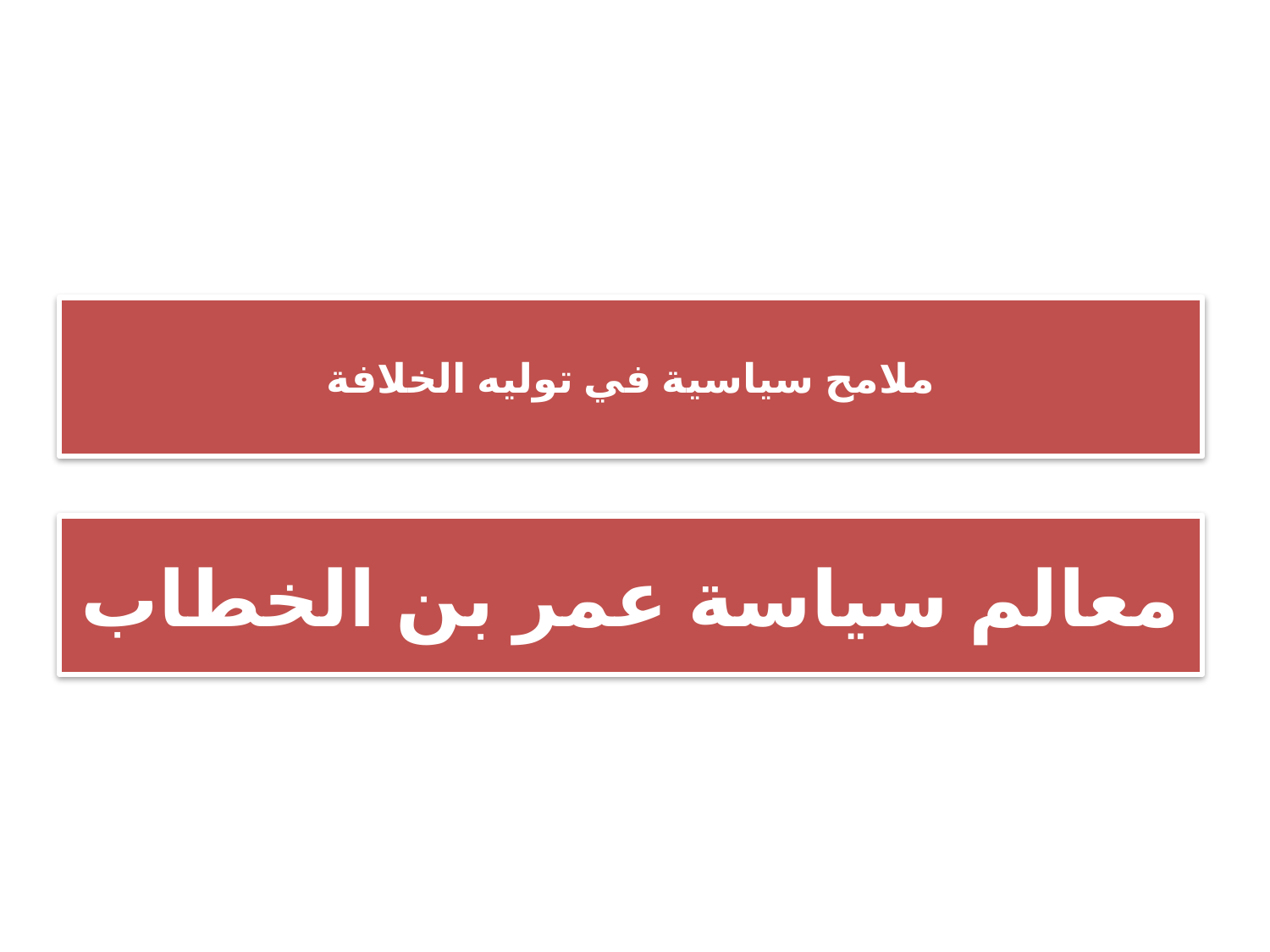

# ملامح سياسية في توليه الخلافة
معالم سياسة عمر بن الخطاب